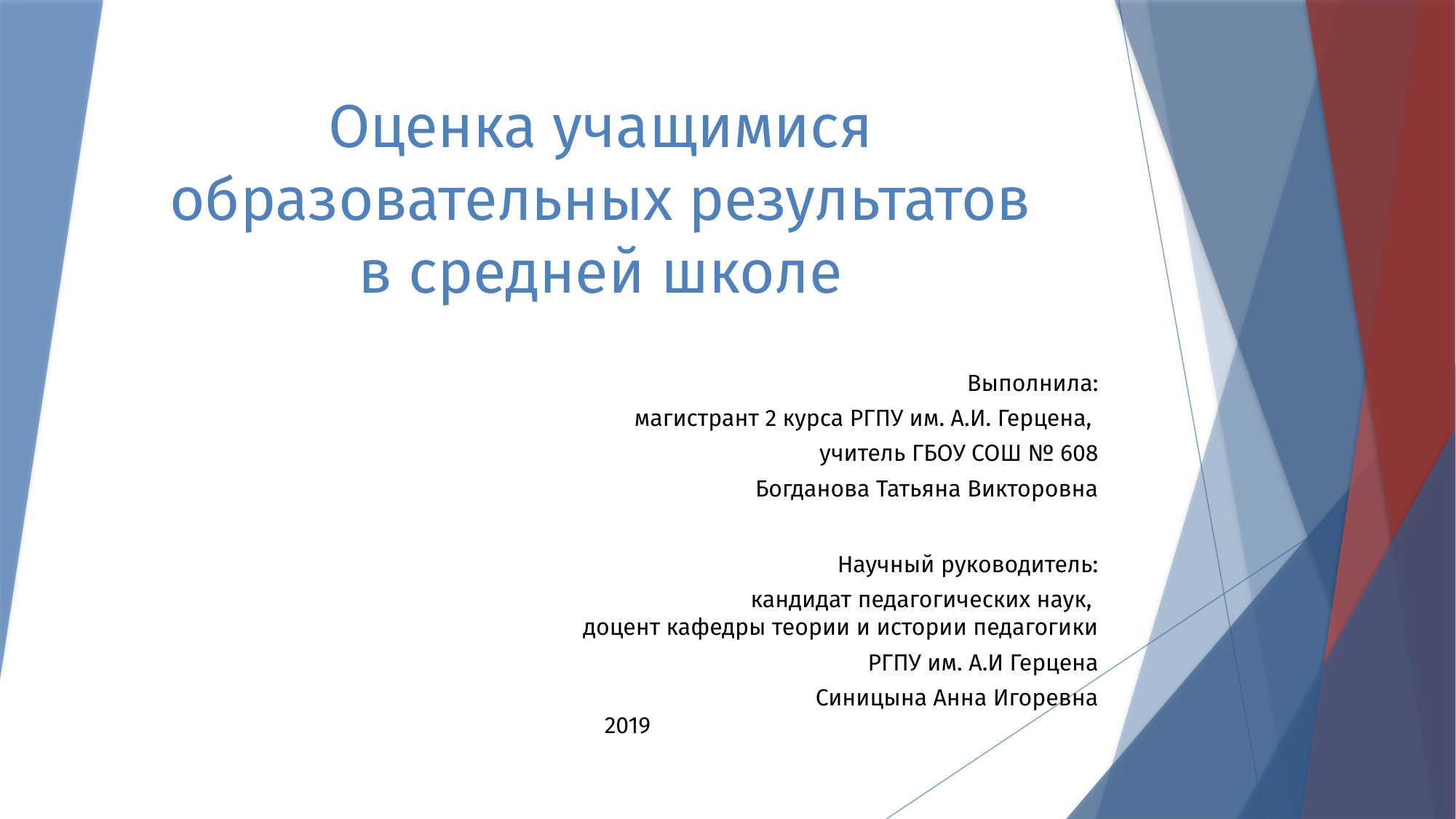

# Оценка учащимися образовательных результатов в средней школе

Выполнила:
магистрант 2 курса РГПУ им. А.И. Герцена,
учитель ГБОУ СОШ № 608
Богданова Татьяна Викторовна

Научный руководитель:
кандидат педагогических наук,
доцент кафедры теории и истории педагогики
 РГПУ им. А.И Герцена
Синицына Анна Игоревна
2019